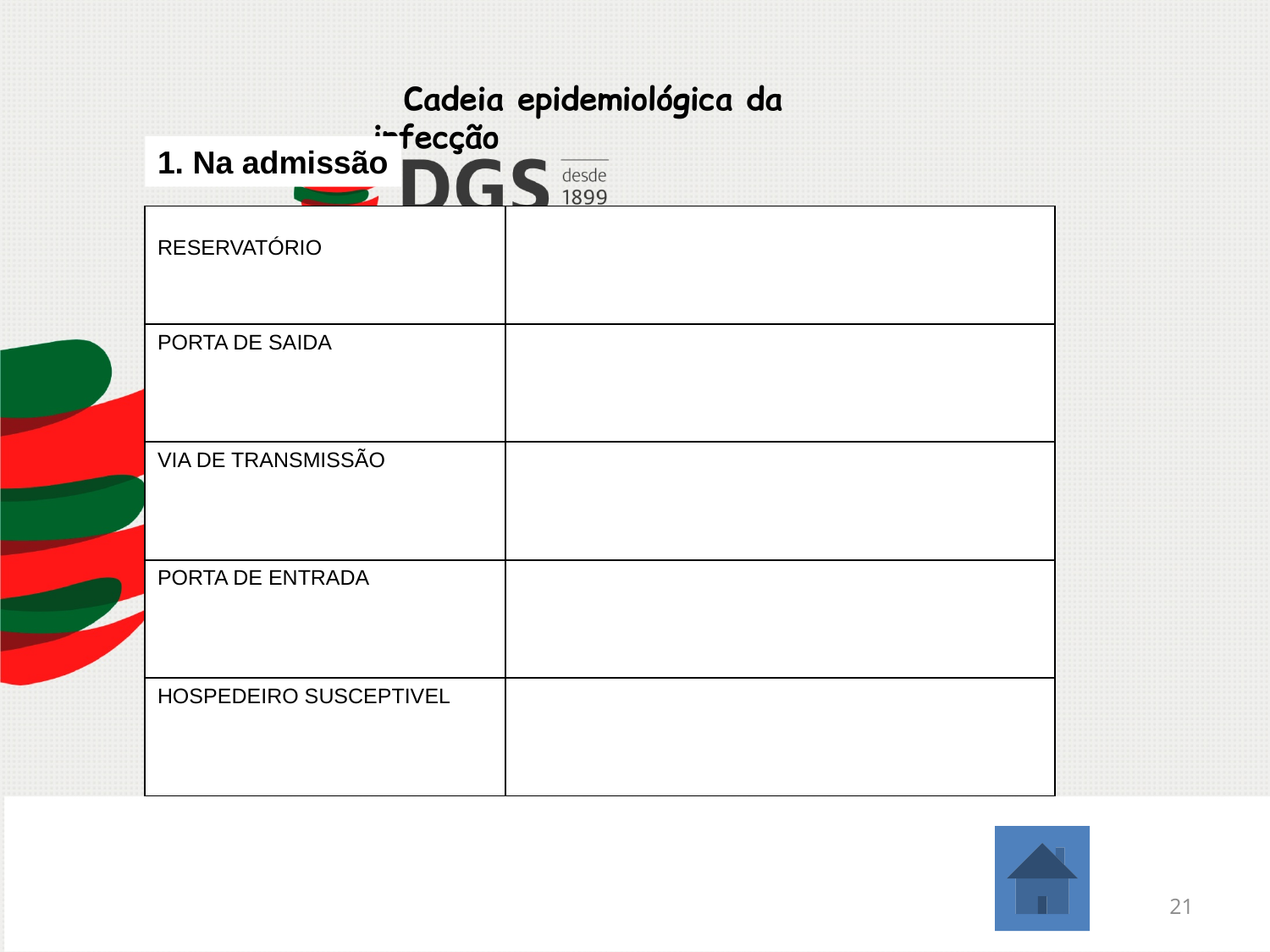

Cadeia epidemiológica da infecção
1. Na admissão
| RESERVATÓRIO |  |
| --- | --- |
| PORTA DE SAIDA |  |
| VIA DE TRANSMISSÃO |  |
| PORTA DE ENTRADA |  |
| HOSPEDEIRO SUSCEPTIVEL |  |

21